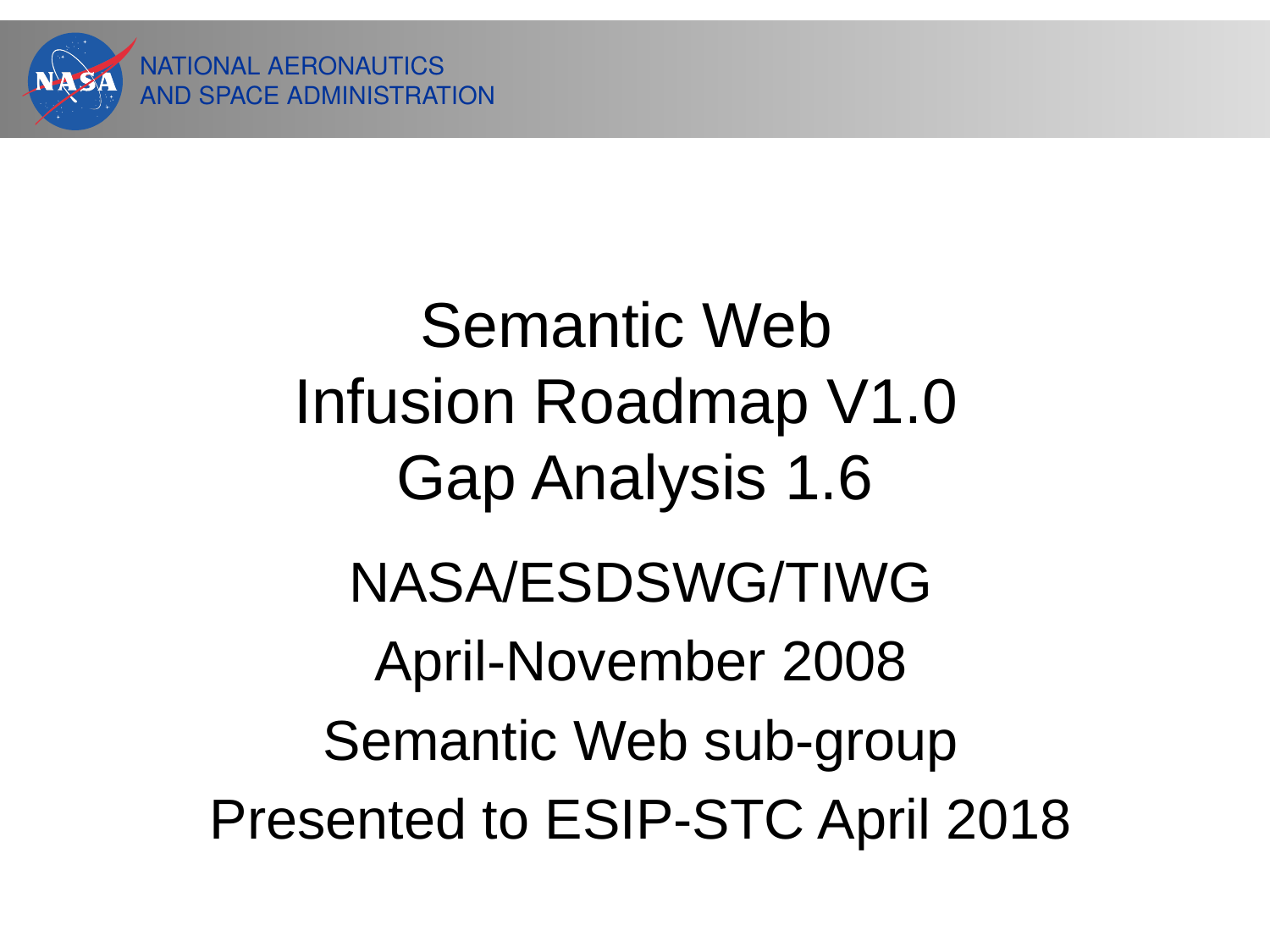

# Semantic Web Infusion Roadmap V1.0 Gap Analysis 1.6
NASA/ESDSWG/TIWG
April-November 2008
Semantic Web sub-group
Presented to ESIP-STC April 2018